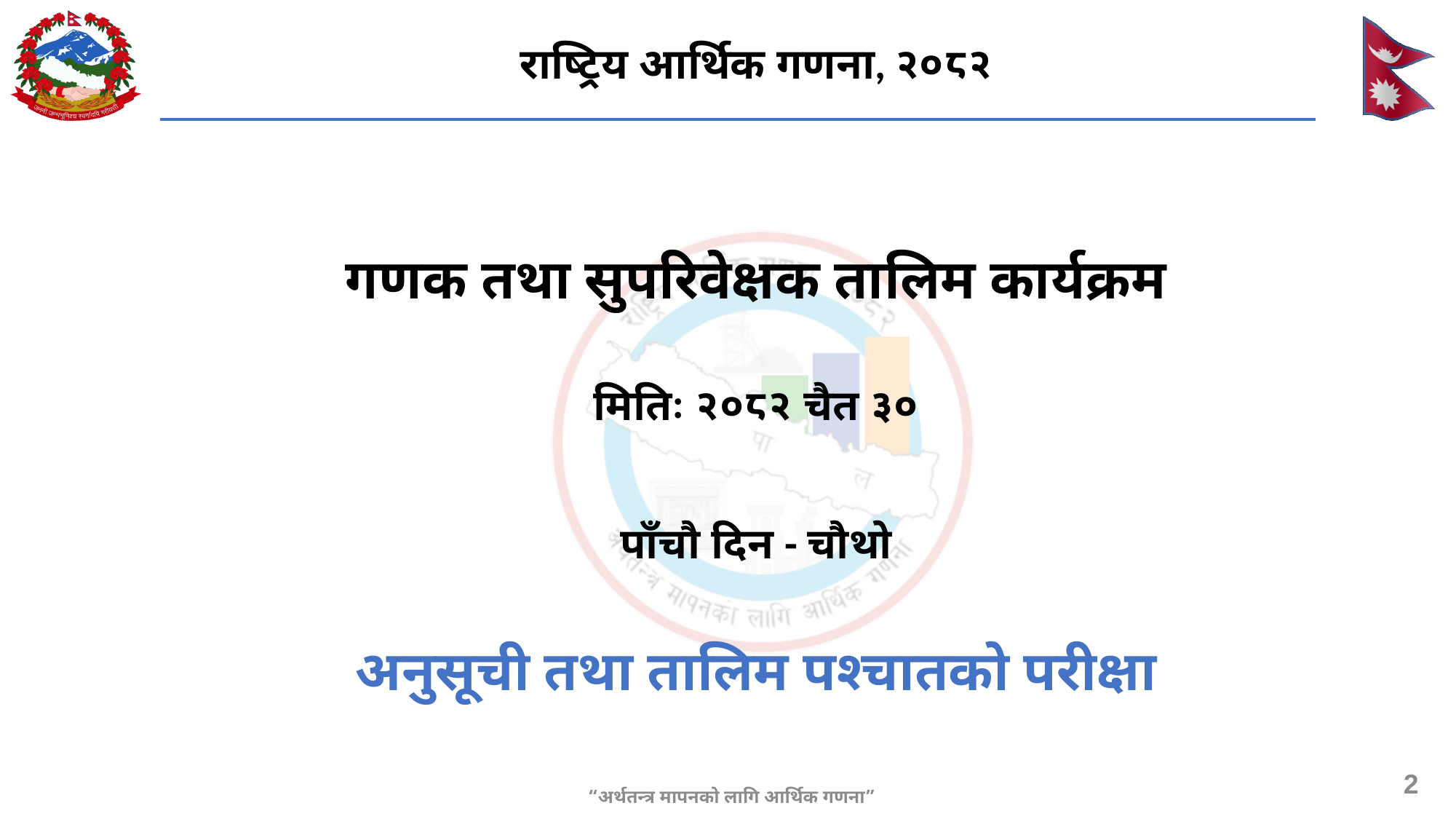

राष्ट्रिय आर्थिक गणना, २०८२

गणक तथा सुपरिवेक्षक तालिम कार्यक्रम
मितिः २०८२ चैत ३०

पाँचौ दिन - चौथो

अनुसूची तथा तालिम पश्चातको परीक्षा

2
“अर्थतन्त्र मापनको लागि आर्थिक गणना”